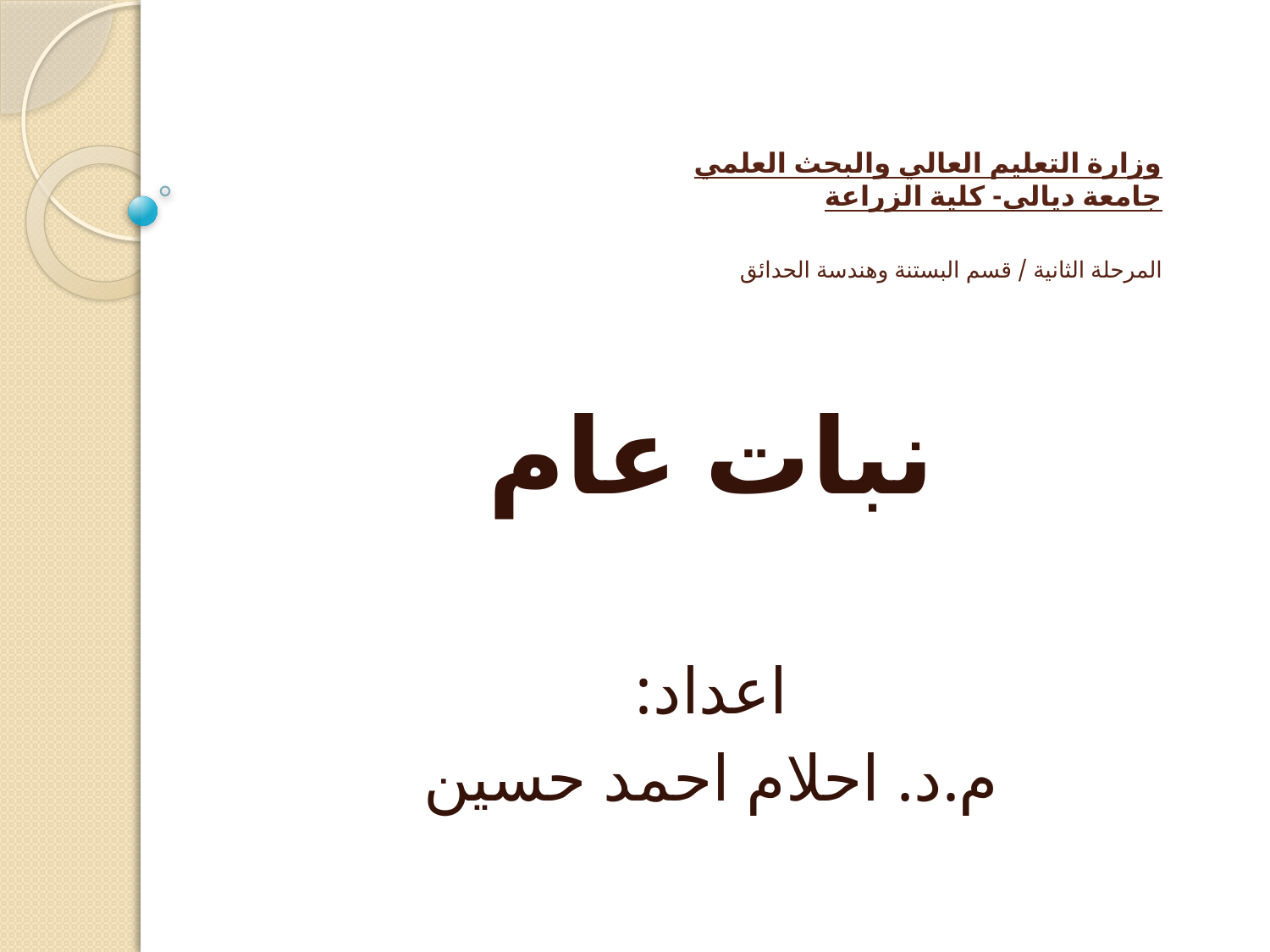

# وزارة التعليم العالي والبحث العلمي جامعة ديالى- كلية الزراعة    المرحلة الثانية / قسم البستنة وهندسة الحدائق

نبات عام

اعداد:
م.د. احلام احمد حسين